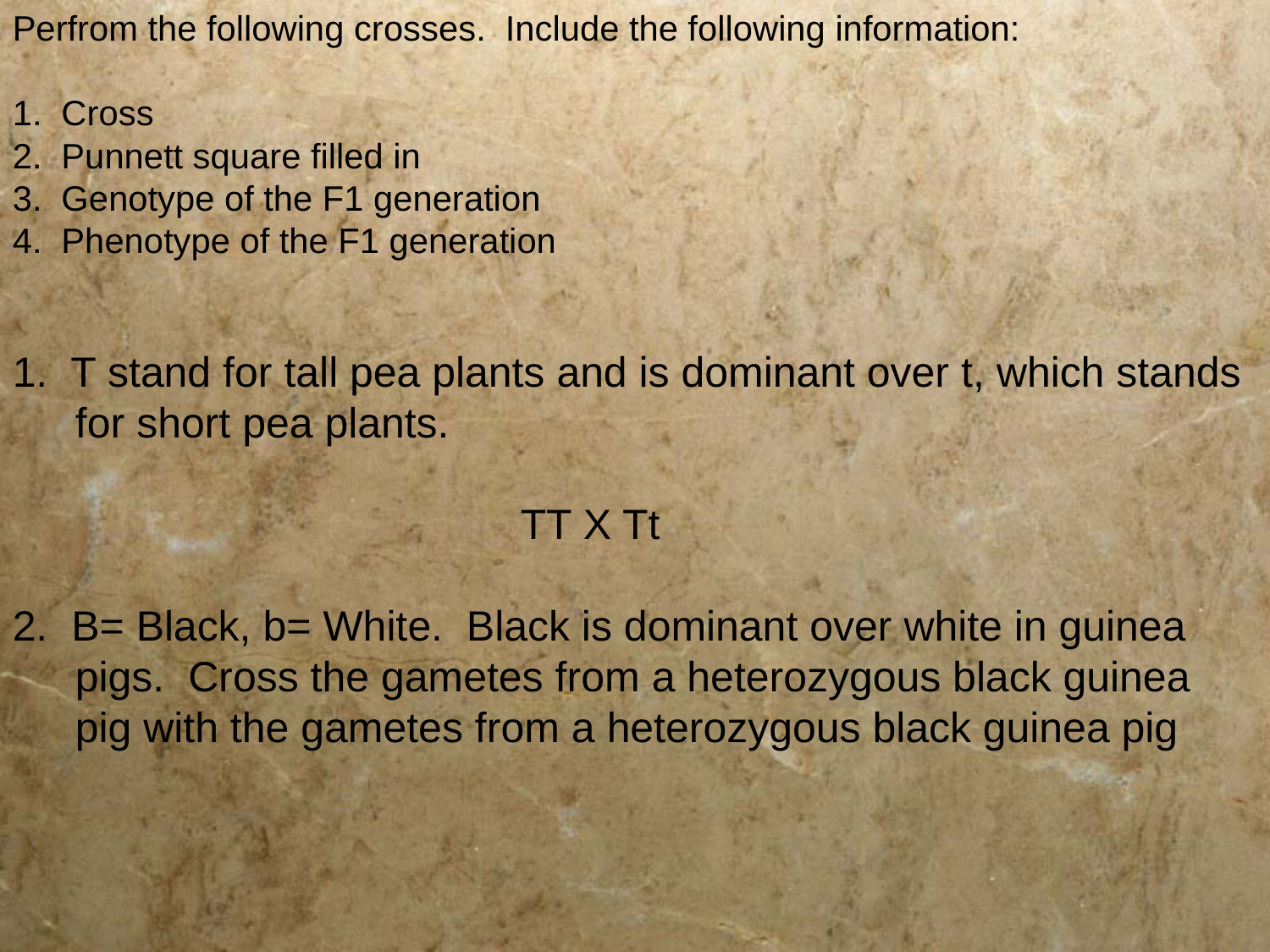

Perfrom the following crosses.  Include the following information:

1.  Cross
2.  Punnett square filled in
3.  Genotype of the F1 generation
4.  Phenotype of the F1 generation
1.  T stand for tall pea plants and is dominant over t, which stands 	for short pea plants.

					TT X Tt

2.  B= Black, b= White.  Black is dominant over white in guinea 	pigs.  Cross the gametes from a heterozygous black guinea 	pig with the gametes from a heterozygous black guinea pig